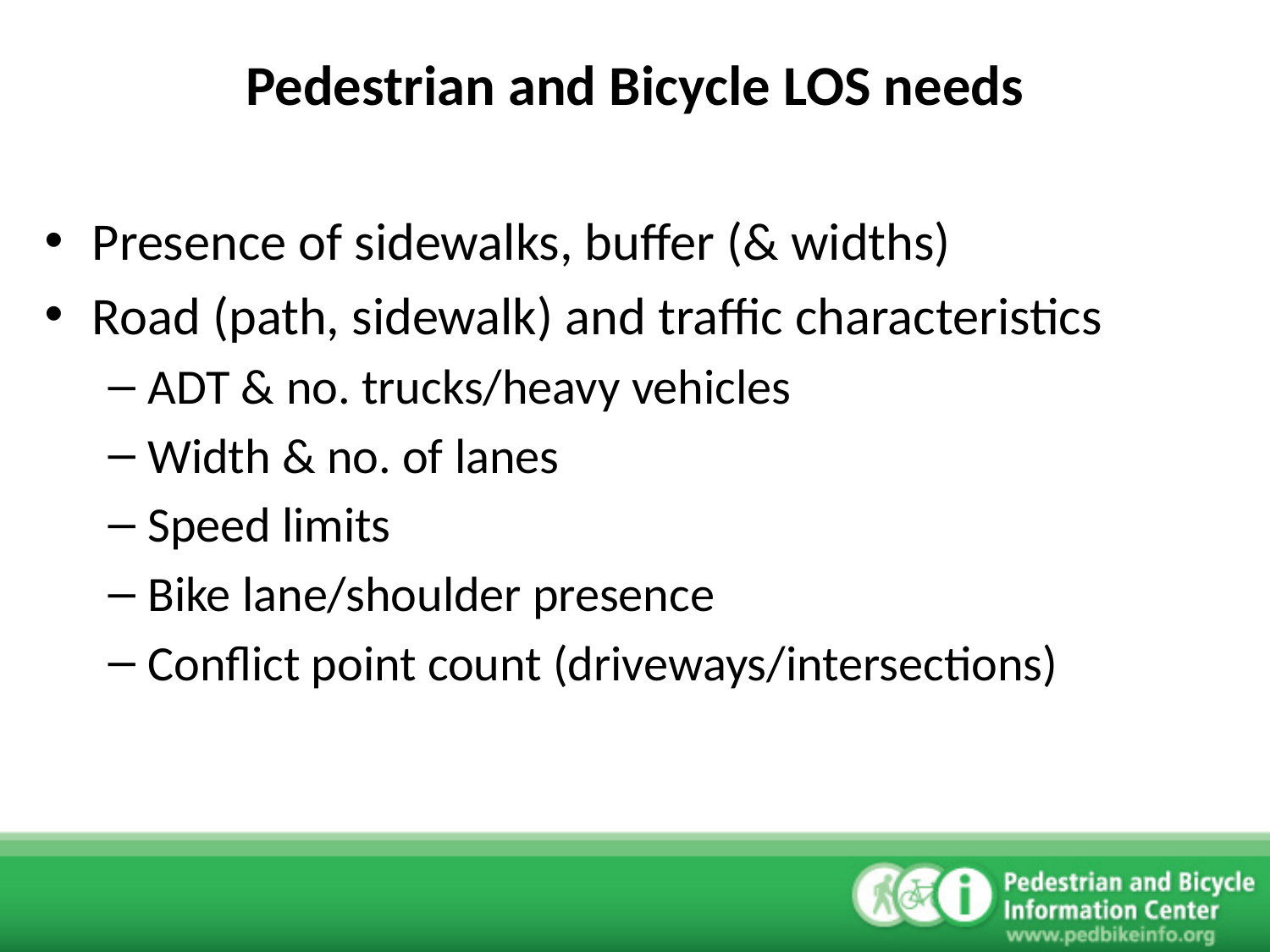

Pedestrian and Bicycle LOS needs
Presence of sidewalks, buffer (& widths)
Road (path, sidewalk) and traffic characteristics
ADT & no. trucks/heavy vehicles
Width & no. of lanes
Speed limits
Bike lane/shoulder presence
Conflict point count (driveways/intersections)